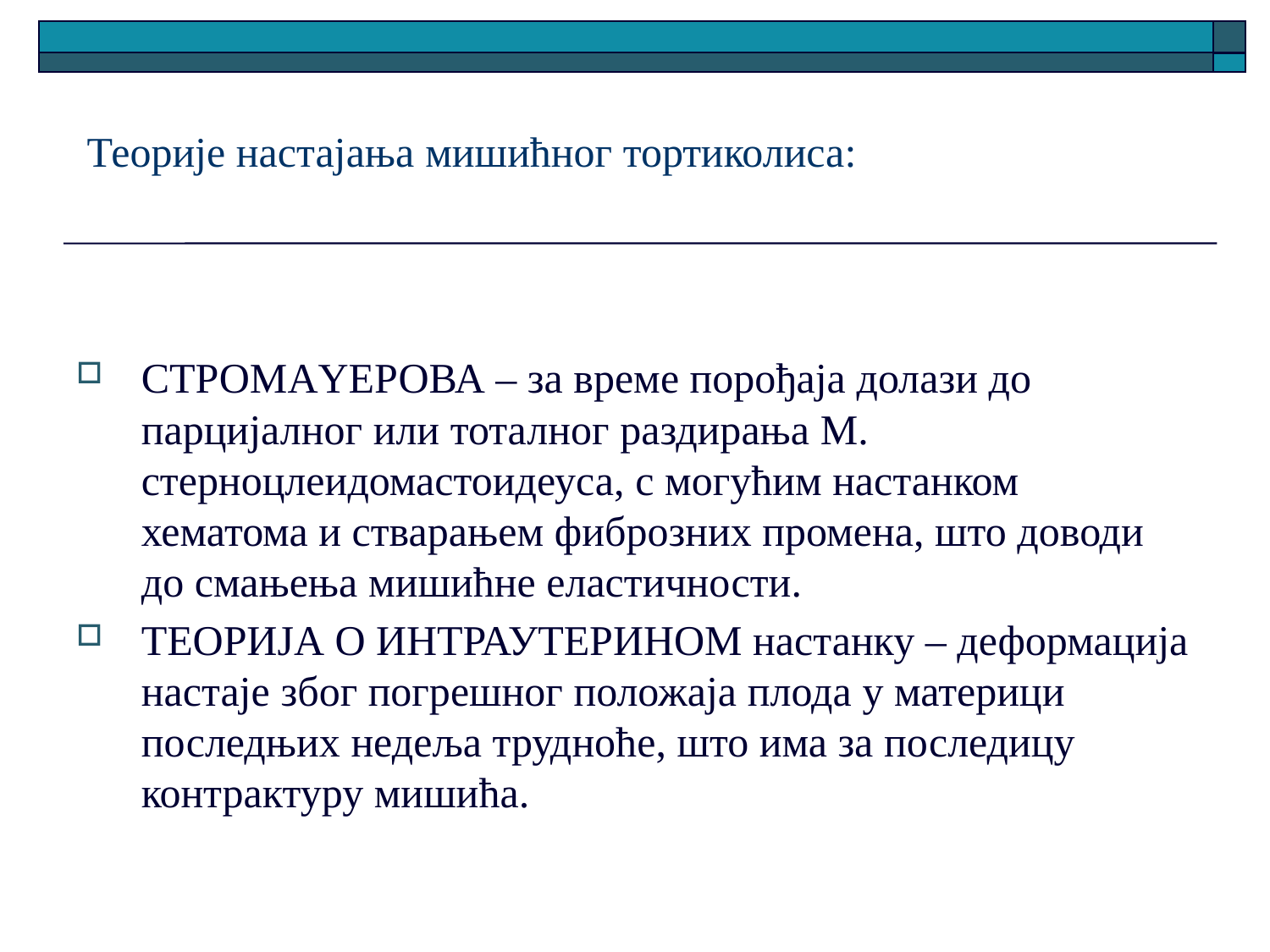

# Теорије настајања мишићног тортиколиса:

СТРОМАYЕРОВА – за време порођаја долази до парцијалног или тоталног раздирања М. стерноцлеидомастоидеуса, с могућим настанком хематома и стварањем фиброзних промена, што доводи до смањења мишићне еластичности.
ТЕОРИЈА О ИНТРАУТЕРИНОМ настанку – деформација настаје због погрешног положаја плода у материци последњих недеља трудноће, што има за последицу контрактуру мишића.